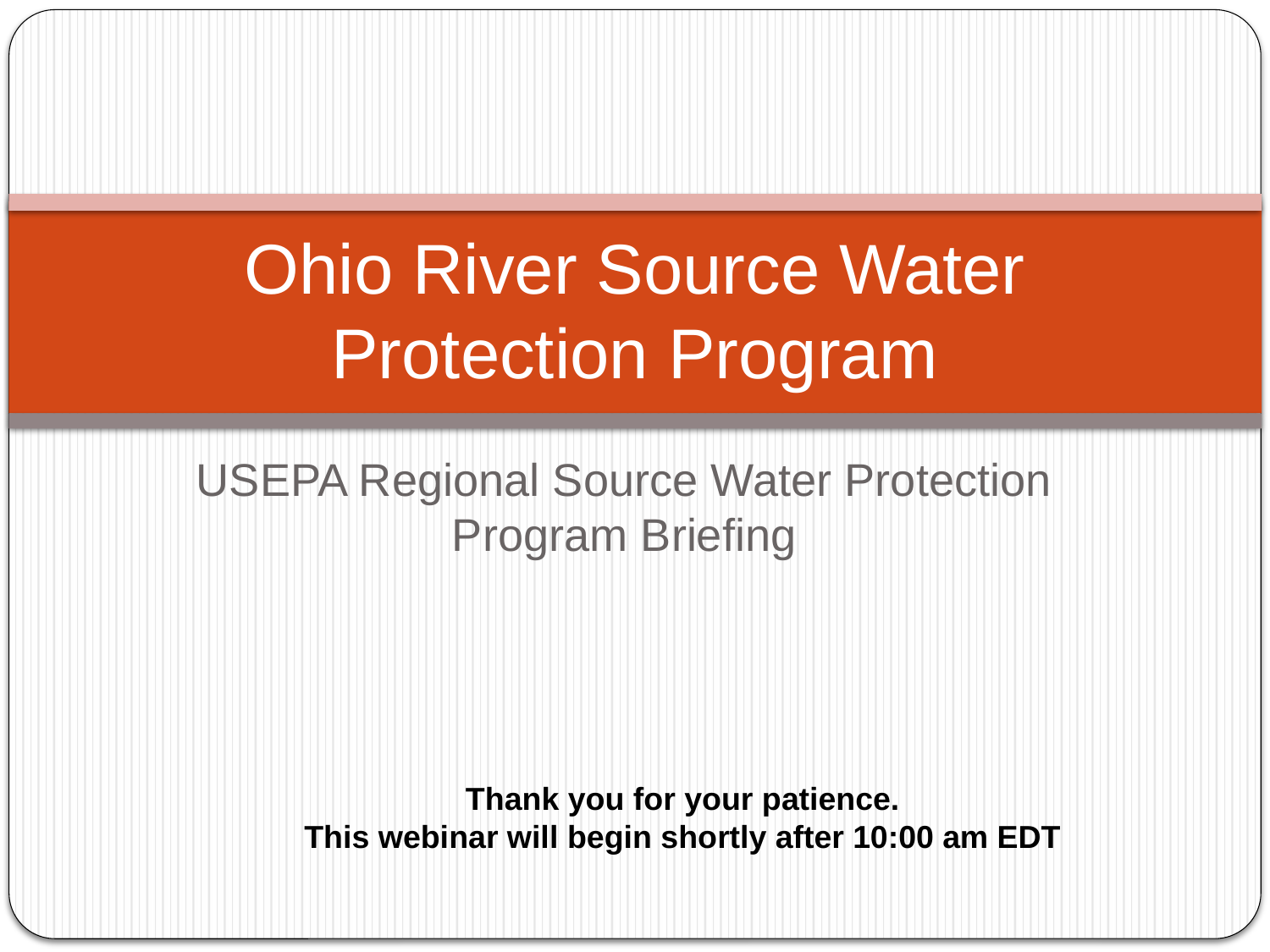

# Ohio River Source Water Protection Program
USEPA Regional Source Water Protection Program Briefing
Thank you for your patience.
This webinar will begin shortly after 10:00 am EDT